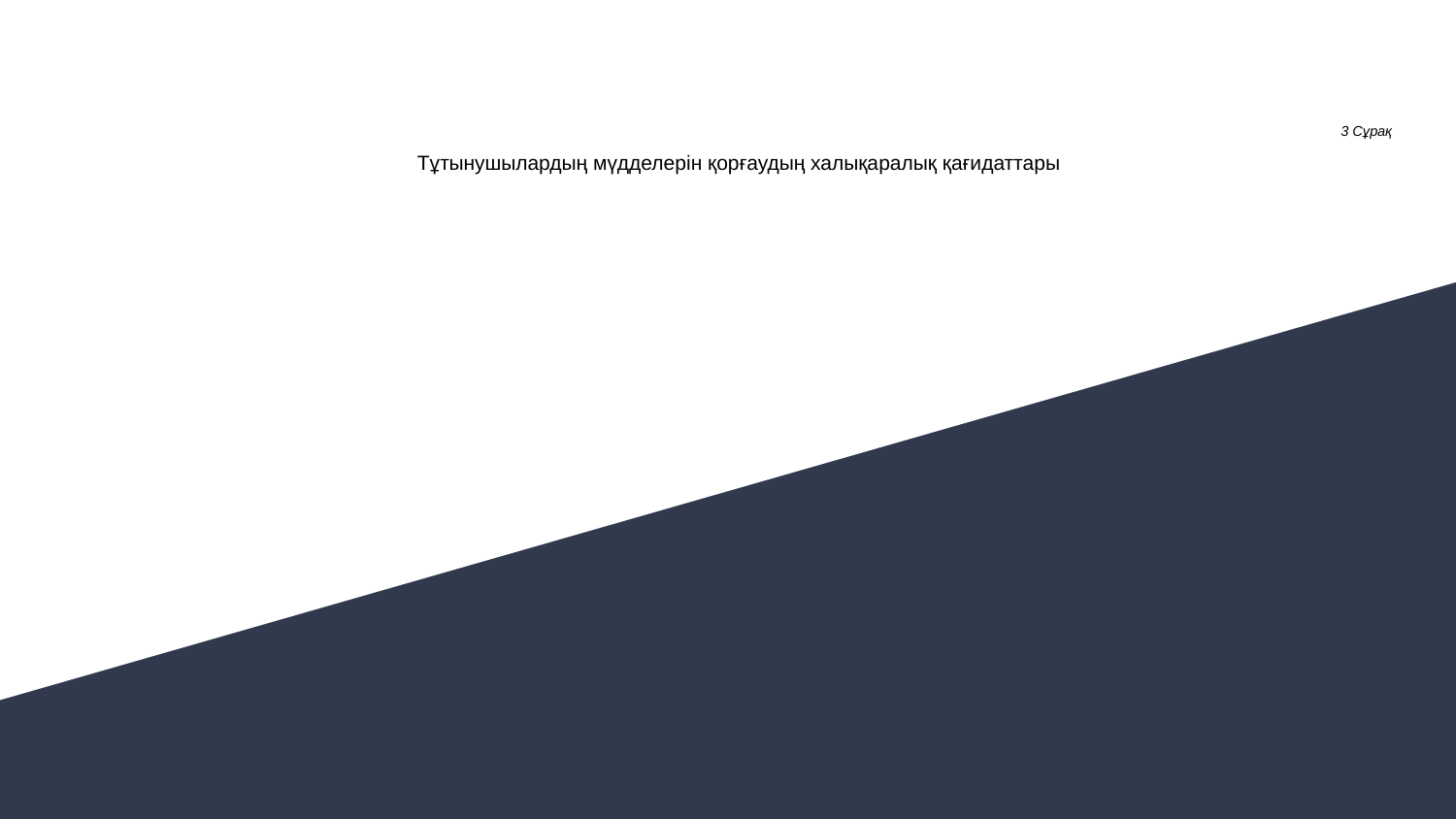

# 3 Сұрақ
Тұтынушылардың мүдделерін қорғаудың халықаралық қағидаттары